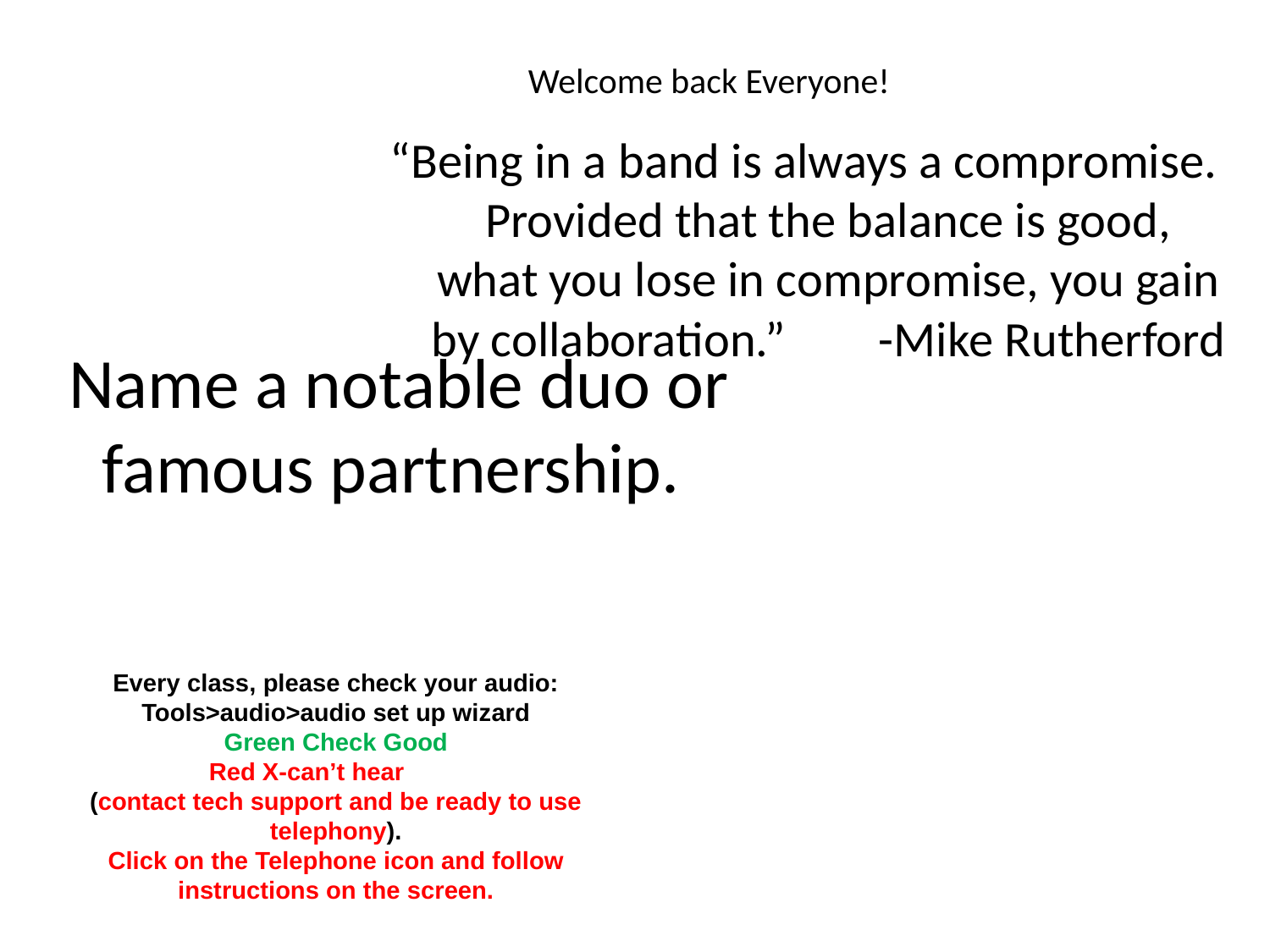

# Welcome back Everyone!
“Being in a band is always a compromise. Provided that the balance is good, what you lose in compromise, you gain by collaboration.”						-Mike Rutherford
Name a notable duo or famous partnership.
Every class, please check your audio: Tools>audio>audio set up wizard
Green Check Good
Red X-can’t hear
(contact tech support and be ready to use telephony).
Click on the Telephone icon and follow instructions on the screen.